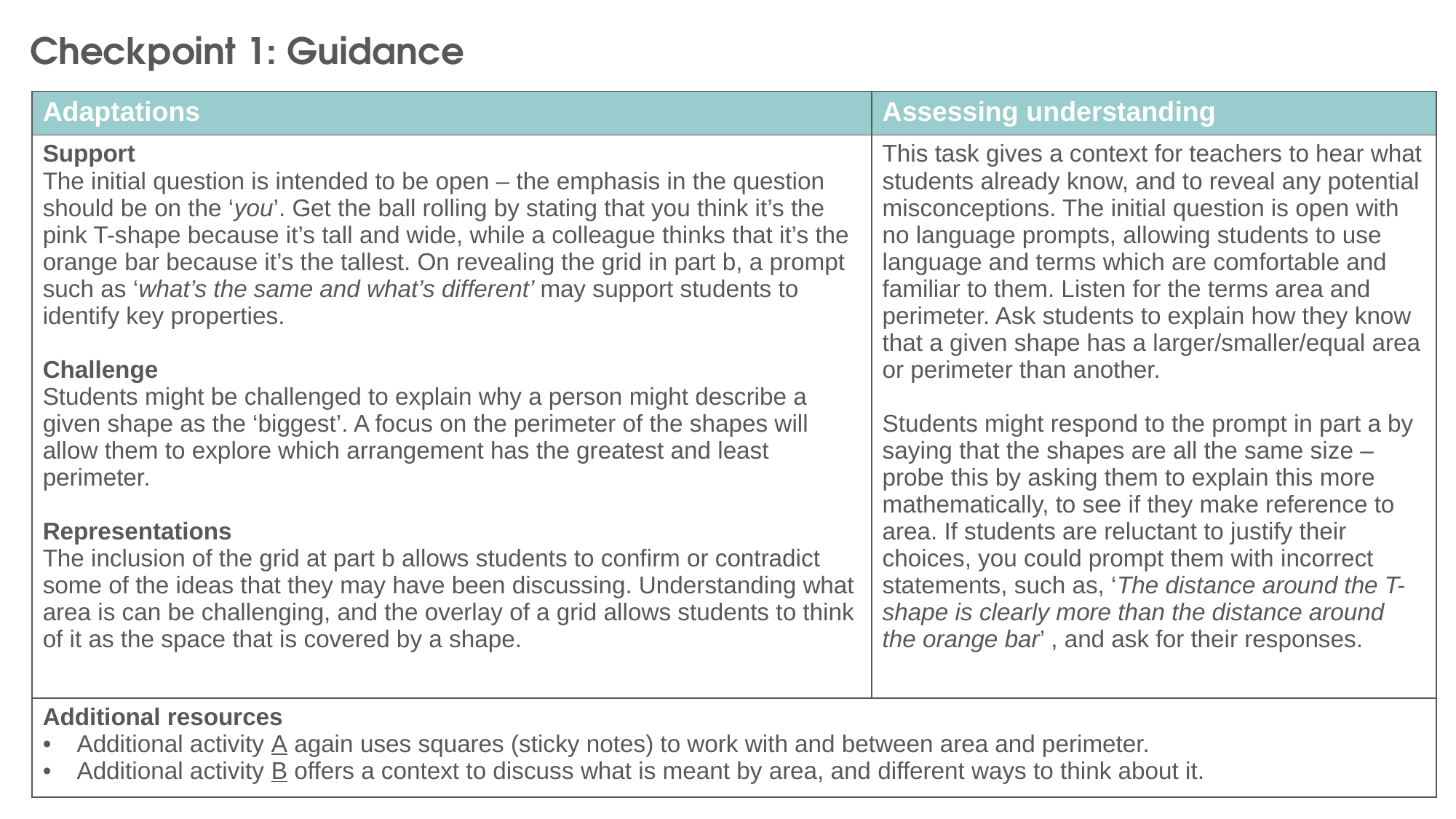

Checkpoint 1: Guidance
| Adaptations | Assessing understanding |
| --- | --- |
| Support The initial question is intended to be open – the emphasis in the question should be on the ‘you’. Get the ball rolling by stating that you think it’s the pink T-shape because it’s tall and wide, while a colleague thinks that it’s the orange bar because it’s the tallest. On revealing the grid in part b, a prompt such as ‘what’s the same and what’s different’ may support students to identify key properties. Challenge Students might be challenged to explain why a person might describe a given shape as the ‘biggest’. A focus on the perimeter of the shapes will allow them to explore which arrangement has the greatest and least perimeter. Representations The inclusion of the grid at part b allows students to confirm or contradict some of the ideas that they may have been discussing. Understanding what area is can be challenging, and the overlay of a grid allows students to think of it as the space that is covered by a shape. | This task gives a context for teachers to hear what students already know, and to reveal any potential misconceptions. The initial question is open with no language prompts, allowing students to use language and terms which are comfortable and familiar to them. Listen for the terms area and perimeter. Ask students to explain how they know that a given shape has a larger/smaller/equal area or perimeter than another. Students might respond to the prompt in part a by saying that the shapes are all the same size – probe this by asking them to explain this more mathematically, to see if they make reference to area. If students are reluctant to justify their choices, you could prompt them with incorrect statements, such as, ‘The distance around the T-shape is clearly more than the distance around the orange bar’ , and ask for their responses. |
| Additional resources Additional activity A again uses squares (sticky notes) to work with and between area and perimeter. Additional activity B offers a context to discuss what is meant by area, and different ways to think about it. |  |